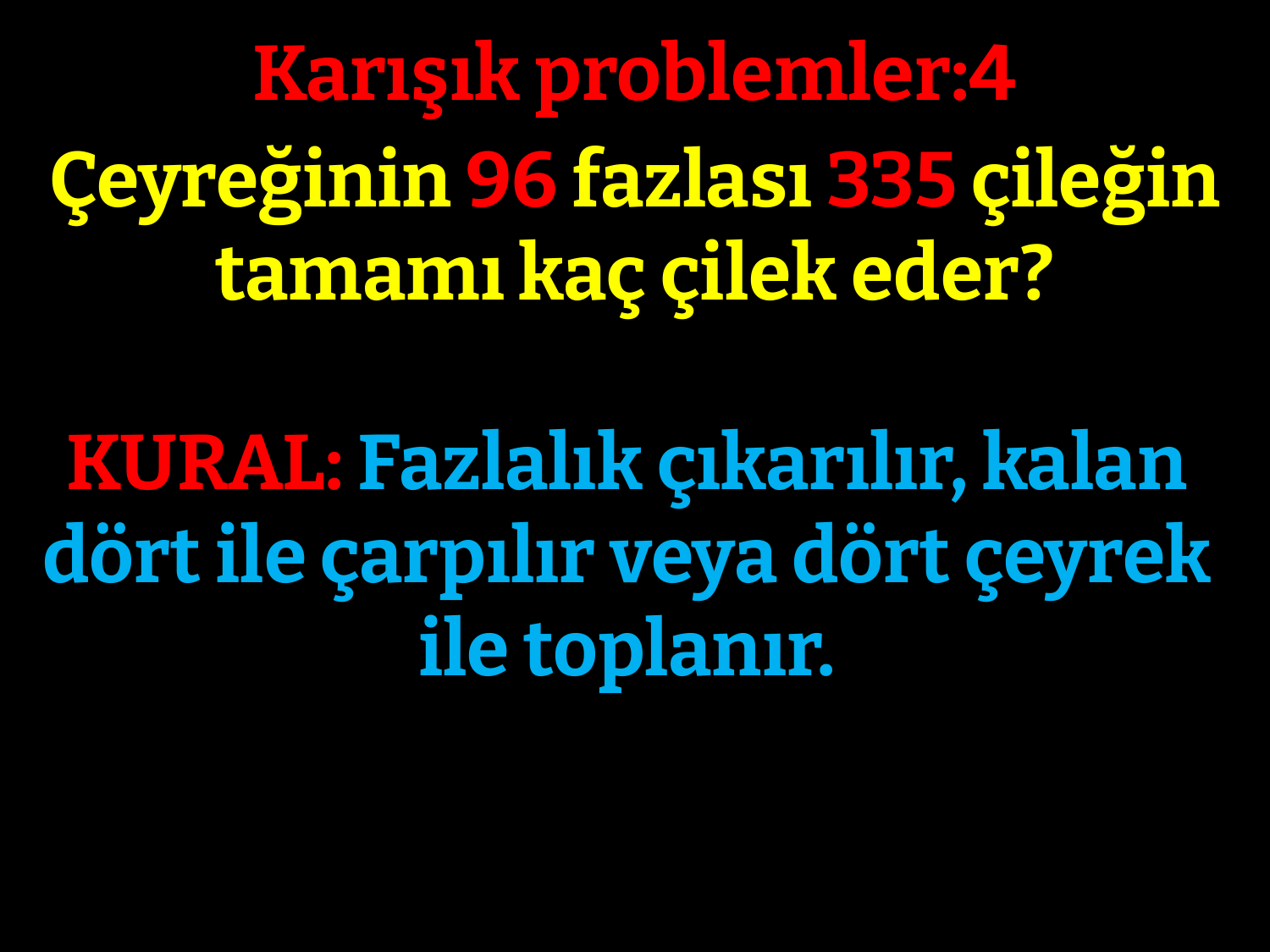

Karışık problemler:4
Çeyreğinin 96 fazlası 335 çileğin tamamı kaç çilek eder?
#
KURAL: Fazlalık çıkarılır, kalan dört ile çarpılır veya dört çeyrek ile toplanır.